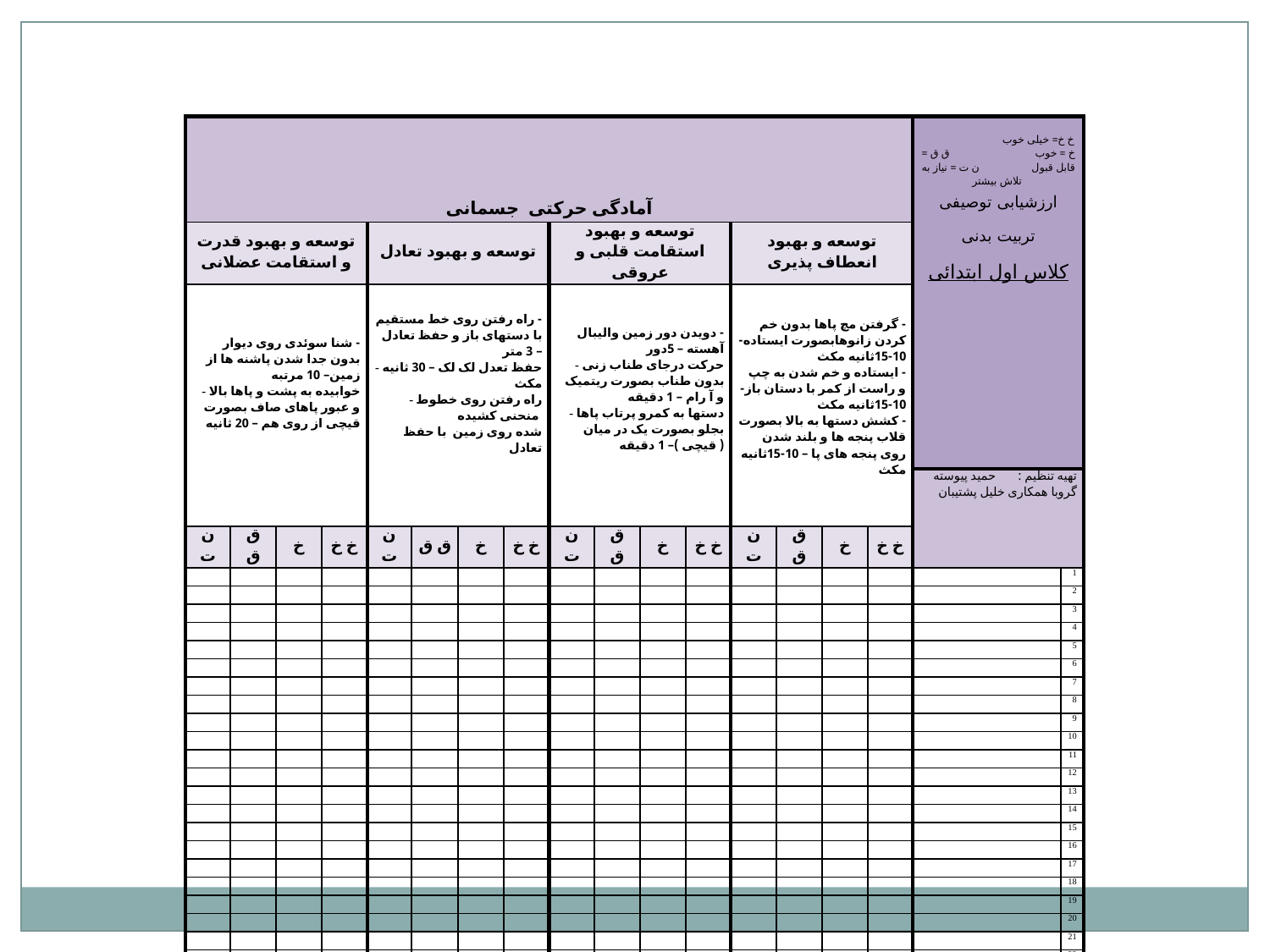

| آمادگی حرکتی جسمانی |  |  |  |  |  |  |  |  |  |  |  |  |  |  |  | خ خ= خیلی خوب خ = خوب ق ق = قابل قبول ن ت = نیاز به تلاش بیشتر     ارزشیابی توصیفی     تربیت بدنی     کلاس اول ابتدائی |  |
| --- | --- | --- | --- | --- | --- | --- | --- | --- | --- | --- | --- | --- | --- | --- | --- | --- | --- |
| توسعه و بهبود قدرت و استقامت عضلانی |  |  |  | توسعه و بهبود تعادل |  |  |  | توسعه و بهبود استقامت قلبی و عروقی |  |  |  | توسعه و بهبود انعطاف پذیری |  |  |  |  |  |
| - شنا سوئدی روی دیوار بدون جدا شدن پاشنه ها از زمین– 10 مرتبه - خوابیده به پشت و پاها بالا و عبور پاهای صاف بصورت قیچی از روی هم – 20 ثانیه |  |  |  | - راه رفتن روی خط مستقیم با دستهای باز و حفظ تعادل – 3 متر - حفظ تعدل لک لک – 30 ثانیه مکث - راه رفتن روی خطوط منحنی کشیده شده روی زمین با حفظ تعادل |  |  |  | - دویدن دور زمین والیبال آهسته – 5دور - حرکت درجای طناب زنی بدون طناب بصورت ریتمیک و آ رام – 1 دقیقه - دستها به کمرو پرتاب پاها بجلو بصورت یک در میان ( قیچی )– 1 دقیقه |  |  |  | - گرفتن مچ پاها بدون خم کردن زانوهابصورت ایستاده-10-15ثانیه مکث - ایستاده و خم شدن به چپ و راست از کمر با دستان باز- 10-15ثانیه مکث - کشش دستها به بالا بصورت قلاب پنجه ها و بلند شدن روی پنجه های پا – 10-15ثانیه مکث |  |  |  |  |  |
|  |  |  |  |  |  |  |  |  |  |  |  |  |  |  |  | تهیه تنظیم : حمید پیوسته گروبا همکاری خلیل پشتیبان |  |
| ن ت | ق ق | خ | خ خ | ن ت | ق ق | خ | خ خ | ن ت | ق ق | خ | خ خ | ن ت | ق ق | خ | خ خ |  |  |
|  |  |  |  |  |  |  |  |  |  |  |  |  |  |  |  |  | 1 |
|  |  |  |  |  |  |  |  |  |  |  |  |  |  |  |  |  | 2 |
|  |  |  |  |  |  |  |  |  |  |  |  |  |  |  |  |  | 3 |
|  |  |  |  |  |  |  |  |  |  |  |  |  |  |  |  |  | 4 |
|  |  |  |  |  |  |  |  |  |  |  |  |  |  |  |  |  | 5 |
|  |  |  |  |  |  |  |  |  |  |  |  |  |  |  |  |  | 6 |
|  |  |  |  |  |  |  |  |  |  |  |  |  |  |  |  |  | 7 |
|  |  |  |  |  |  |  |  |  |  |  |  |  |  |  |  |  | 8 |
|  |  |  |  |  |  |  |  |  |  |  |  |  |  |  |  |  | 9 |
|  |  |  |  |  |  |  |  |  |  |  |  |  |  |  |  |  | 10 |
|  |  |  |  |  |  |  |  |  |  |  |  |  |  |  |  |  | 11 |
|  |  |  |  |  |  |  |  |  |  |  |  |  |  |  |  |  | 12 |
|  |  |  |  |  |  |  |  |  |  |  |  |  |  |  |  |  | 13 |
|  |  |  |  |  |  |  |  |  |  |  |  |  |  |  |  |  | 14 |
|  |  |  |  |  |  |  |  |  |  |  |  |  |  |  |  |  | 15 |
|  |  |  |  |  |  |  |  |  |  |  |  |  |  |  |  |  | 16 |
|  |  |  |  |  |  |  |  |  |  |  |  |  |  |  |  |  | 17 |
|  |  |  |  |  |  |  |  |  |  |  |  |  |  |  |  |  | 18 |
|  |  |  |  |  |  |  |  |  |  |  |  |  |  |  |  |  | 19 |
|  |  |  |  |  |  |  |  |  |  |  |  |  |  |  |  |  | 20 |
|  |  |  |  |  |  |  |  |  |  |  |  |  |  |  |  |  | 21 |
|  |  |  |  |  |  |  |  |  |  |  |  |  |  |  |  |  | 22 |
|  |  |  |  |  |  |  |  |  |  |  |  |  |  |  |  |  | 23 |